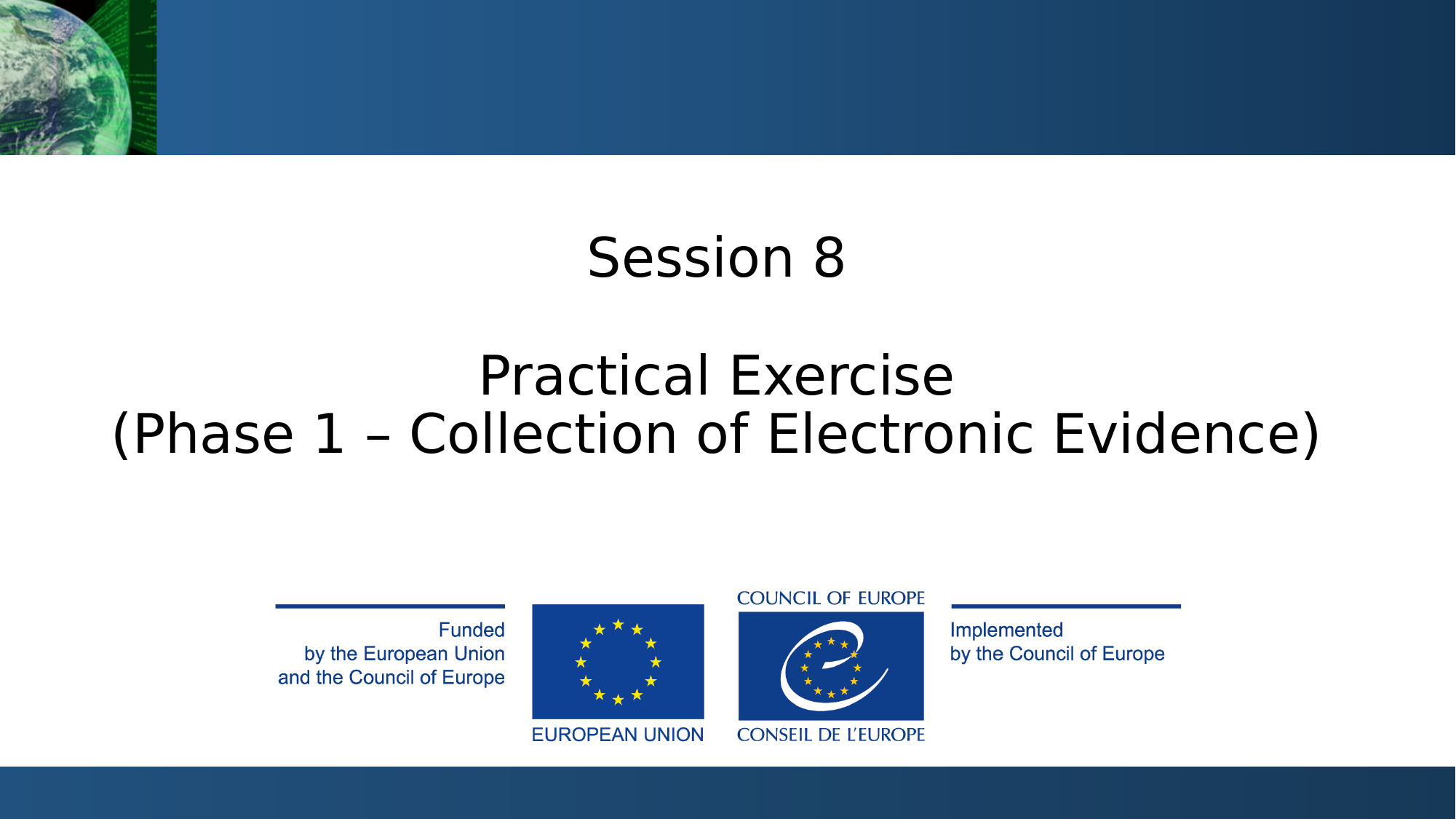

Session 8
Practical Exercise
(Phase 1 – Collection of Electronic Evidence)